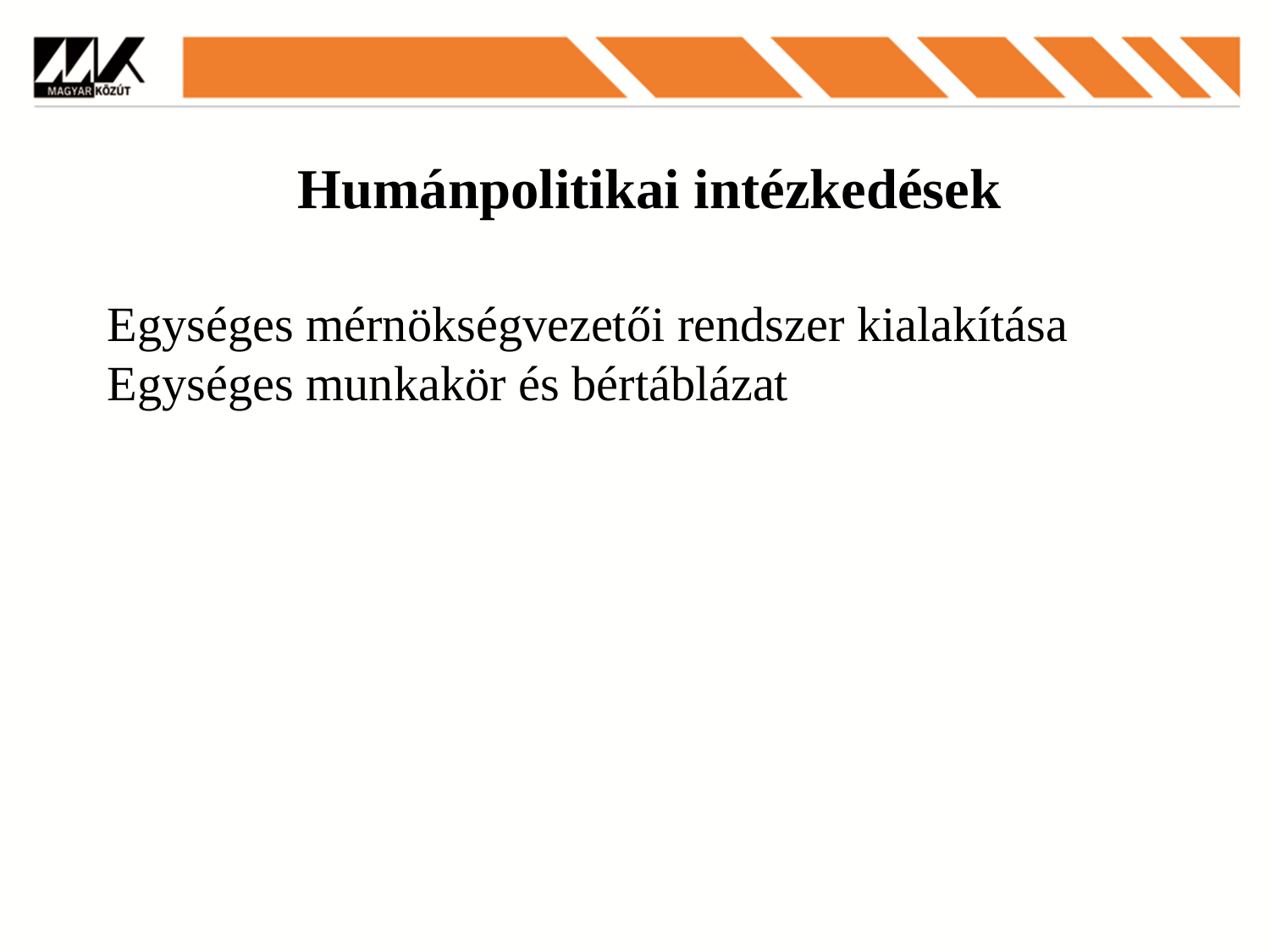

Humánpolitikai intézkedések
Egységes mérnökségvezetői rendszer kialakítása
Egységes munkakör és bértáblázat